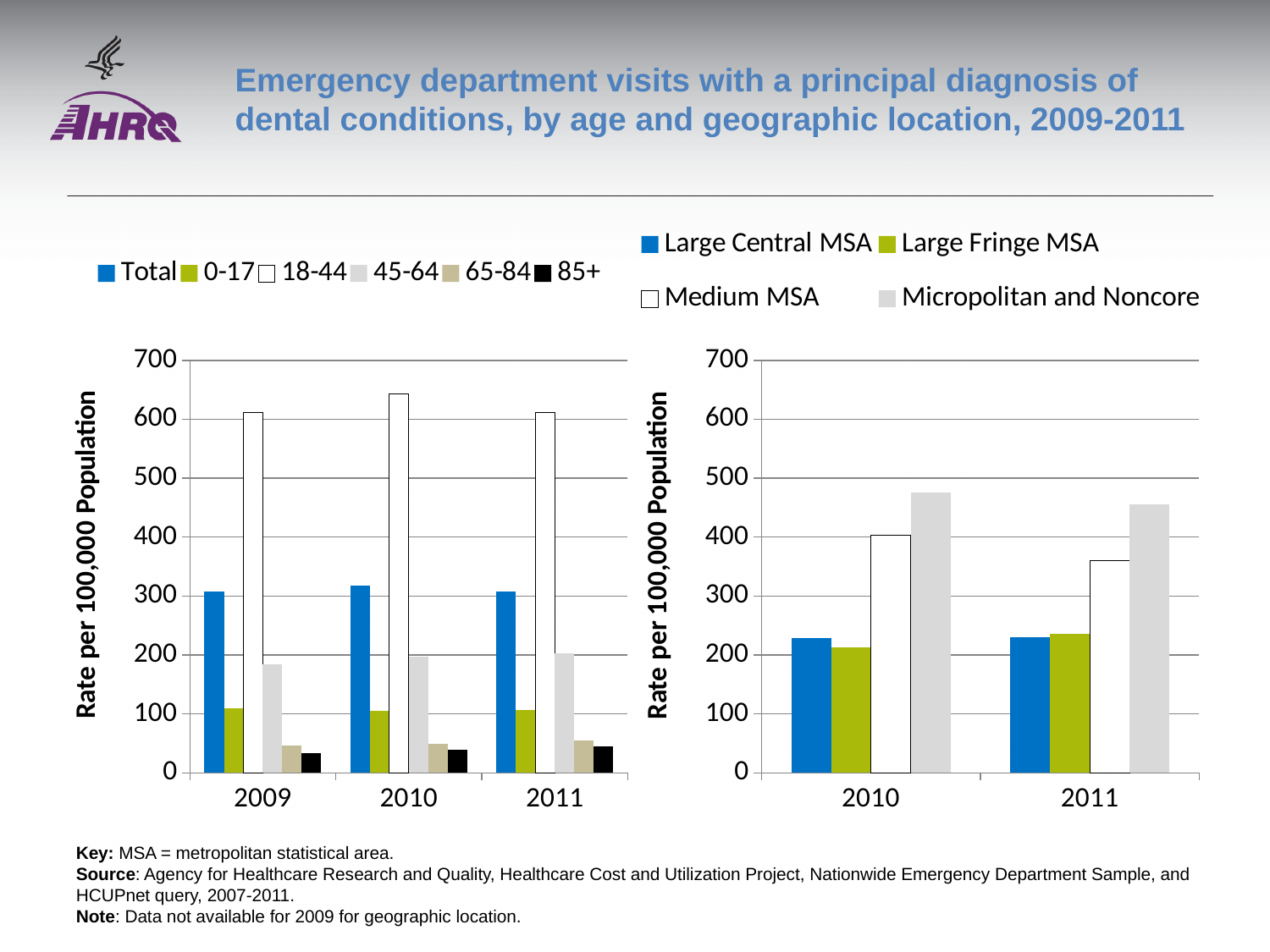

# Emergency department visits with a principal diagnosis of dental conditions, by age and geographic location, 2009-2011

### Chart

| Category | Total | 0-17 | 18-44 | 45-64 | 65-84 | 85+ |
|---|---|---|---|---|---|---|
| 2009 | 307.0 | 110.0 | 611.0 | 184.0 | 46.0 | 33.0 |
| 2010 | 318.3 | 104.8 | 643.2 | 196.7 | 49.9 | 39.7 |
| 2011 | 308.2 | 106.9 | 611.8 | 202.8 | 54.2 | 44.8 |

### Chart

| Category | Large Central MSA | Large Fringe MSA | Medium MSA | Micropolitan and Noncore |
|---|---|---|---|---|
| 2010 | 228.8 | 212.7 | 403.5 | 476.3 |
| 2011 | 229.7 | 236.1 | 360.7 | 455.8 |
Key: MSA = metropolitan statistical area.
Source: Agency for Healthcare Research and Quality, Healthcare Cost and Utilization Project, Nationwide Emergency Department Sample, and HCUPnet query, 2007-2011.
Note: Data not available for 2009 for geographic location.